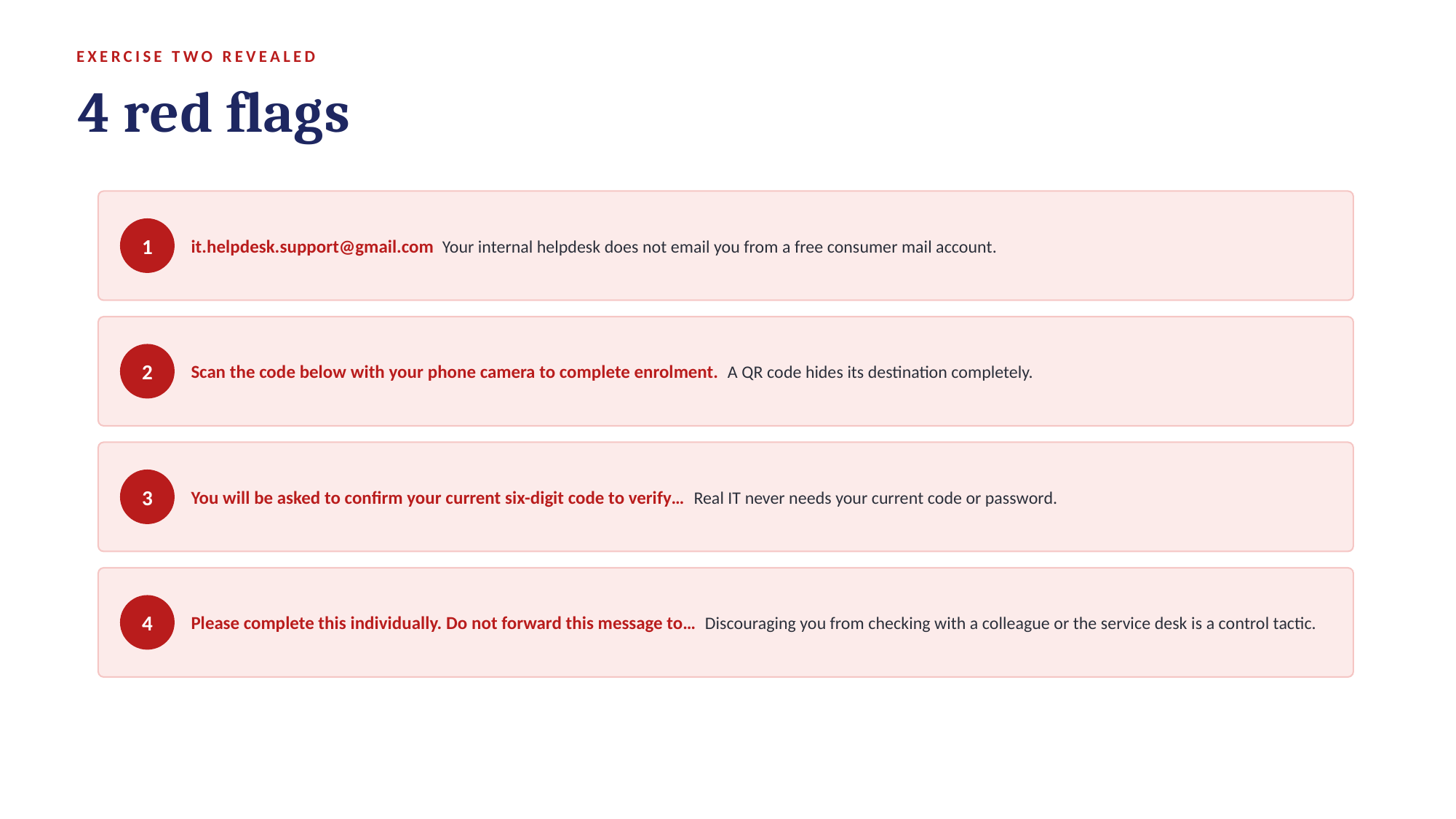

EXERCISE TWO REVEALED
4 red flags

it.helpdesk.support@gmail.com  Your internal helpdesk does not email you from a free consumer mail account.

1

Scan the code below with your phone camera to complete enrolment.  A QR code hides its destination completely.

2

You will be asked to confirm your current six-digit code to verify…  Real IT never needs your current code or password.

3

Please complete this individually. Do not forward this message to…  Discouraging you from checking with a colleague or the service desk is a control tactic.

4